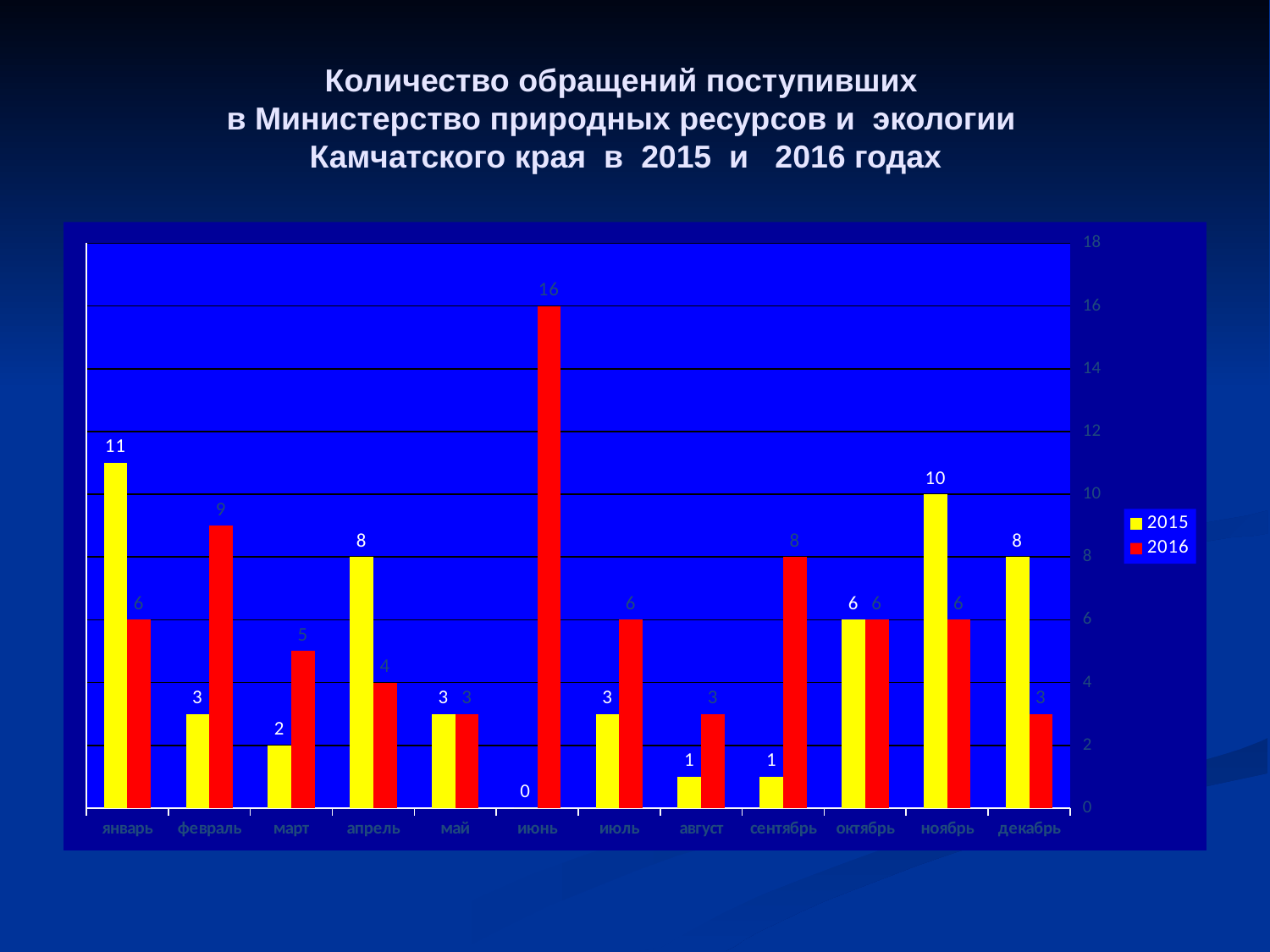

# Количество обращений поступивших в Министерство природных ресурсов и  экологии Камчатского края  в  2015  и   2016 годах

### Chart

| Category | 2015 | 2016 |
|---|---|---|
| январь | 11.0 | 6.0 |
| февраль | 3.0 | 9.0 |
| март | 2.0 | 5.0 |
| апрель | 8.0 | 4.0 |
| май | 3.0 | 3.0 |
| июнь | 0.0 | 16.0 |
| июль | 3.0 | 6.0 |
| август | 1.0 | 3.0 |
| сентябрь | 1.0 | 8.0 |
| октябрь | 6.0 | 6.0 |
| ноябрь | 10.0 | 6.0 |
| декабрь | 8.0 | 3.0 |